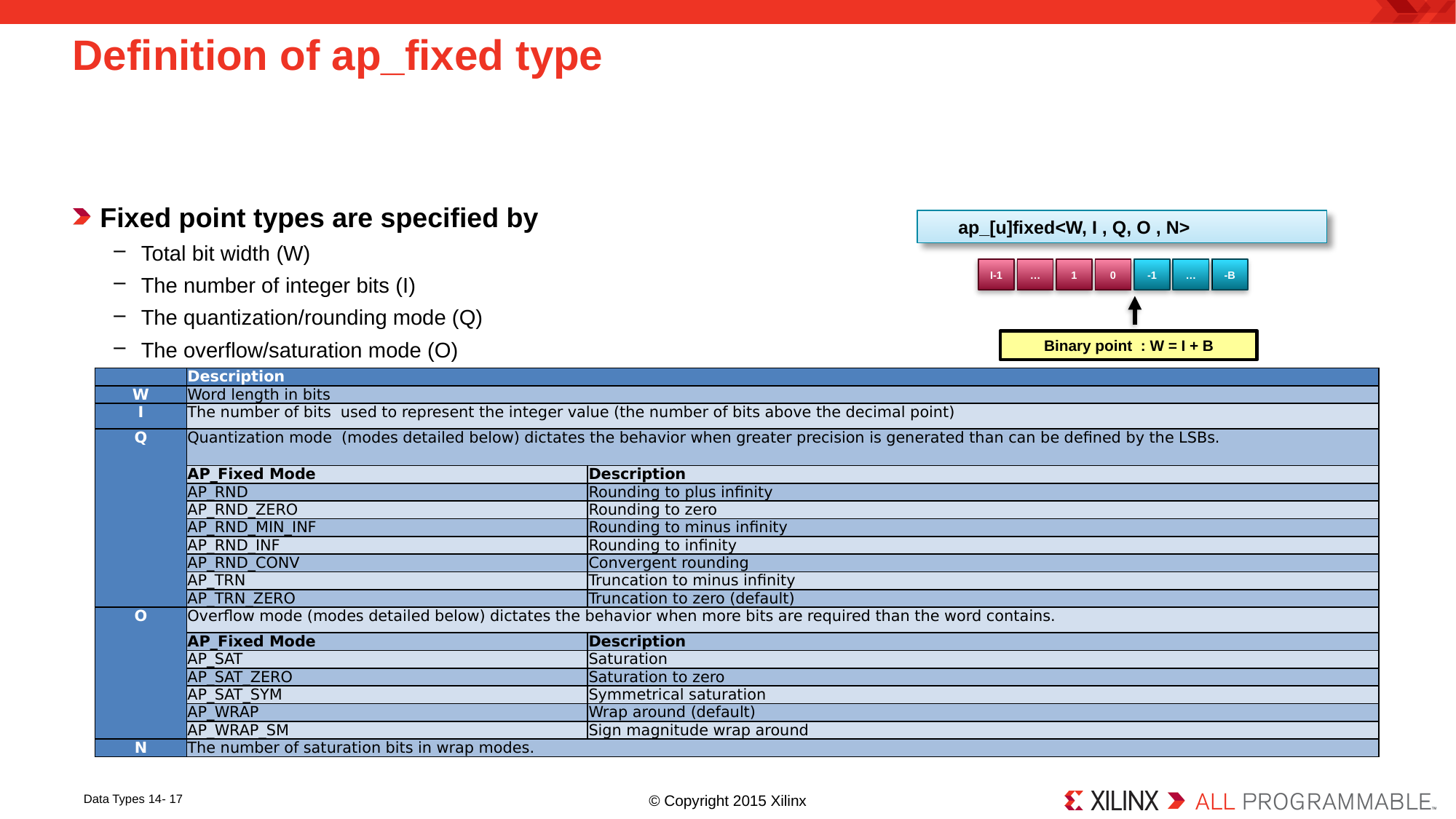

# Definition of ap_fixed type
Fixed point types are specified by
Total bit width (W)
The number of integer bits (I)
The quantization/rounding mode (Q)
The overflow/saturation mode (O)
The number of saturation bits
ap_[u]fixed<W, I , Q, O , N>
I-1
…
1
0
-1
…
-B
Binary point  : W = I + B
|  | Description |  |
| --- | --- | --- |
| W | Word length in bits |  |
| I | The number of bits used to represent the integer value (the number of bits above the decimal point) |  |
| Q | Quantization mode (modes detailed below) dictates the behavior when greater precision is generated than can be defined by the LSBs. |  |
|  | AP\_Fixed Mode | Description |
|  | AP\_RND | Rounding to plus infinity |
|  | AP\_RND\_ZERO | Rounding to zero |
|  | AP\_RND\_MIN\_INF | Rounding to minus infinity |
|  | AP\_RND\_INF | Rounding to infinity |
|  | AP\_RND\_CONV | Convergent rounding |
|  | AP\_TRN | Truncation to minus infinity |
|  | AP\_TRN\_ZERO | Truncation to zero (default) |
| O | Overflow mode (modes detailed below) dictates the behavior when more bits are required than the word contains. |  |
|  | AP\_Fixed Mode | Description |
|  | AP\_SAT | Saturation |
|  | AP\_SAT\_ZERO | Saturation to zero |
|  | AP\_SAT\_SYM | Symmetrical saturation |
|  | AP\_WRAP | Wrap around (default) |
|  | AP\_WRAP\_SM | Sign magnitude wrap around |
| N | The number of saturation bits in wrap modes. |  |
14- 17
Data Types 14- 17
© Copyright 2015 Xilinx